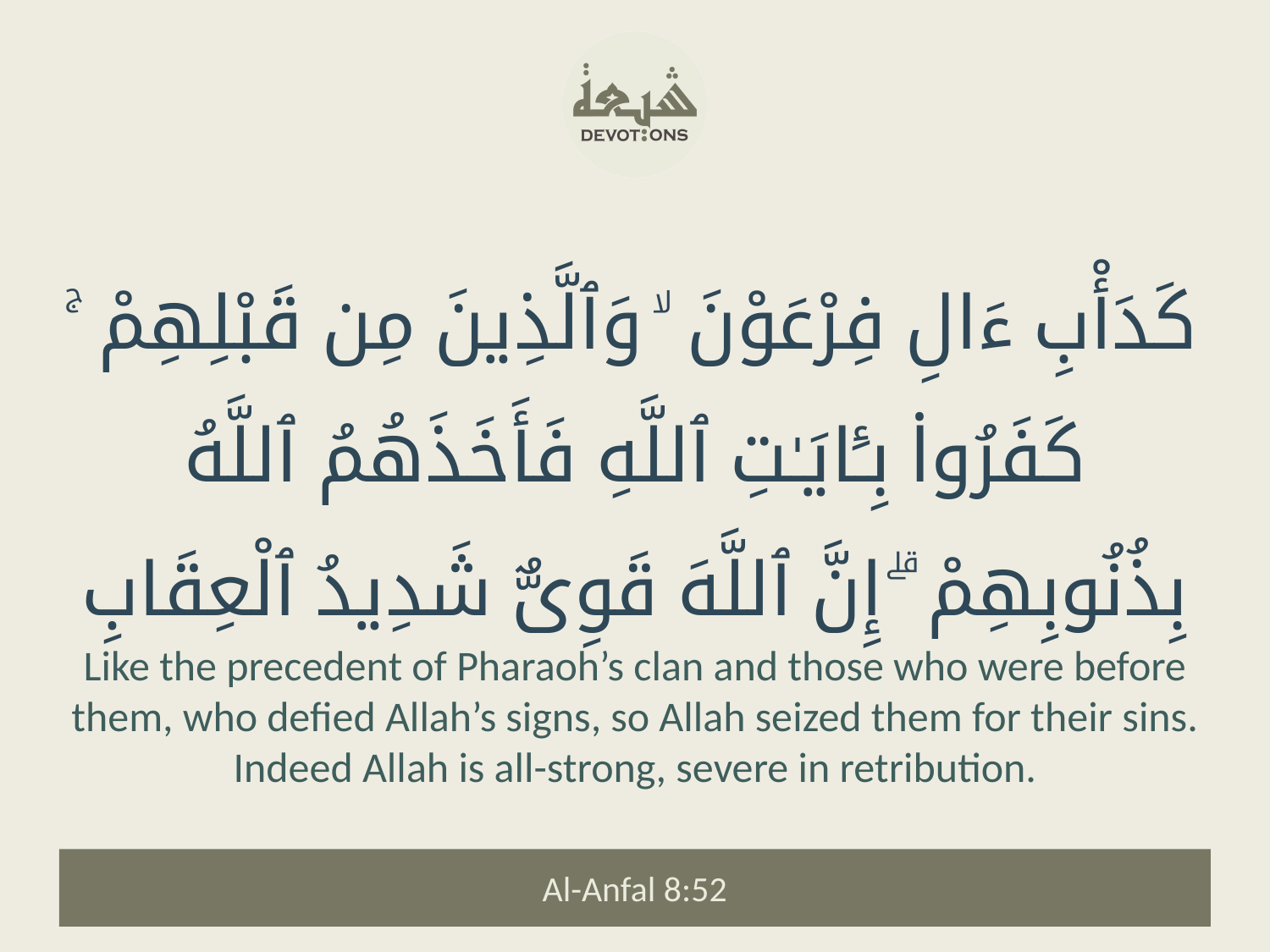

كَدَأْبِ ءَالِ فِرْعَوْنَ ۙ وَٱلَّذِينَ مِن قَبْلِهِمْ ۚ كَفَرُوا۟ بِـَٔايَـٰتِ ٱللَّهِ فَأَخَذَهُمُ ٱللَّهُ بِذُنُوبِهِمْ ۗ إِنَّ ٱللَّهَ قَوِىٌّ شَدِيدُ ٱلْعِقَابِ
Like the precedent of Pharaoh’s clan and those who were before them, who defied Allah’s signs, so Allah seized them for their sins. Indeed Allah is all-strong, severe in retribution.
Al-Anfal 8:52